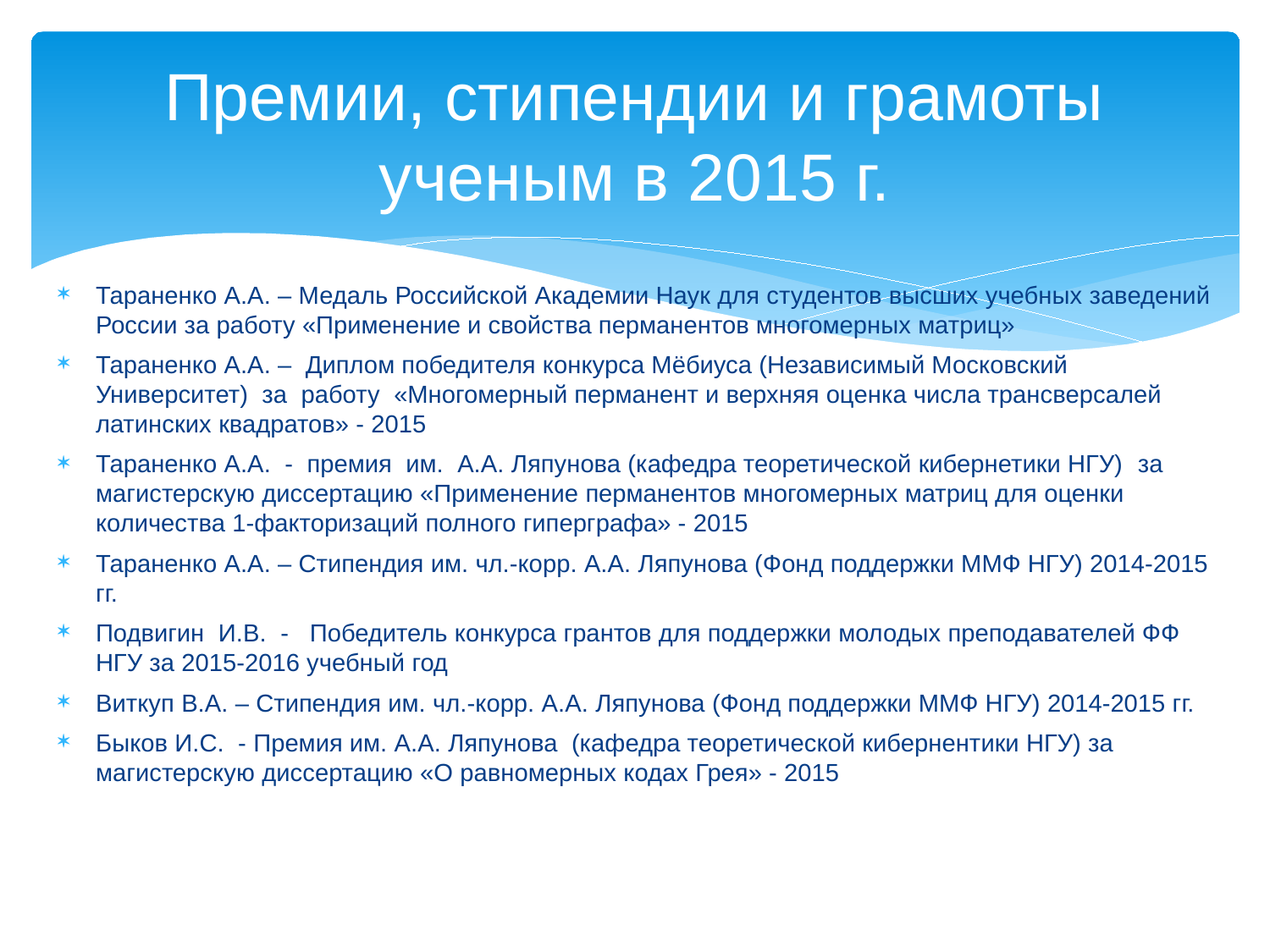

# Премии, стипендии и грамоты ученым в 2015 г.

Тараненко А.А. – Медаль Российской Академии Наук для студентов высших учебных заведений России за работу «Применение и свойства перманентов многомерных матриц»
Тараненко А.А. –  Диплом победителя конкурса Мёбиуса (Независимый Московский Университет)  за  работу  «Многомерный перманент и верхняя оценка числа трансверсалей латинских квадратов» - 2015
Тараненко А.А.  -  премия  им.  А.А. Ляпунова (кафедра теоретической кибернетики НГУ)  за магистерскую диссертацию «Применение перманентов многомерных матриц для оценки  количества 1-факторизаций полного гиперграфа» - 2015
Тараненко А.А. – Стипендия им. чл.-корр. А.А. Ляпунова (Фонд поддержки ММФ НГУ) 2014-2015 гг.
Подвигин  И.В.  -   Победитель конкурса грантов для поддержки молодых преподавателей ФФ НГУ за 2015-2016 учебный год
Виткуп В.А. – Стипендия им. чл.-корр. А.А. Ляпунова (Фонд поддержки ММФ НГУ) 2014-2015 гг.
Быков И.С.  - Премия им. А.А. Ляпунова  (кафедра теоретической кибернентики НГУ) за магистерскую диссертацию «О равномерных кодах Грея» - 2015